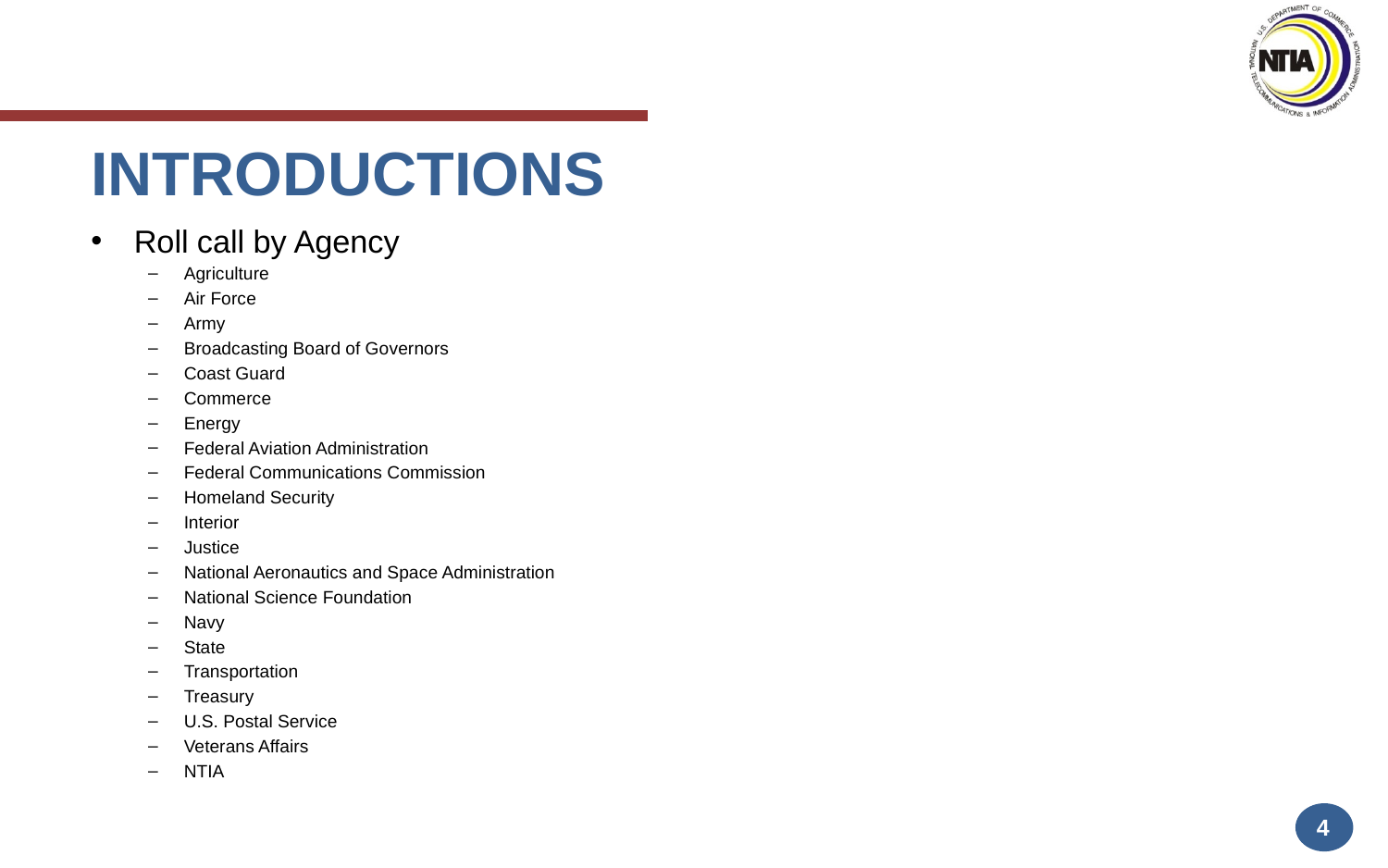

# Introductions
Roll call by Agency
Agriculture
Air Force
Army
Broadcasting Board of Governors
Coast Guard
Commerce
Energy
Federal Aviation Administration
Federal Communications Commission
Homeland Security
Interior
Justice
National Aeronautics and Space Administration
National Science Foundation
Navy
State
Transportation
Treasury
U.S. Postal Service
Veterans Affairs
NTIA

4